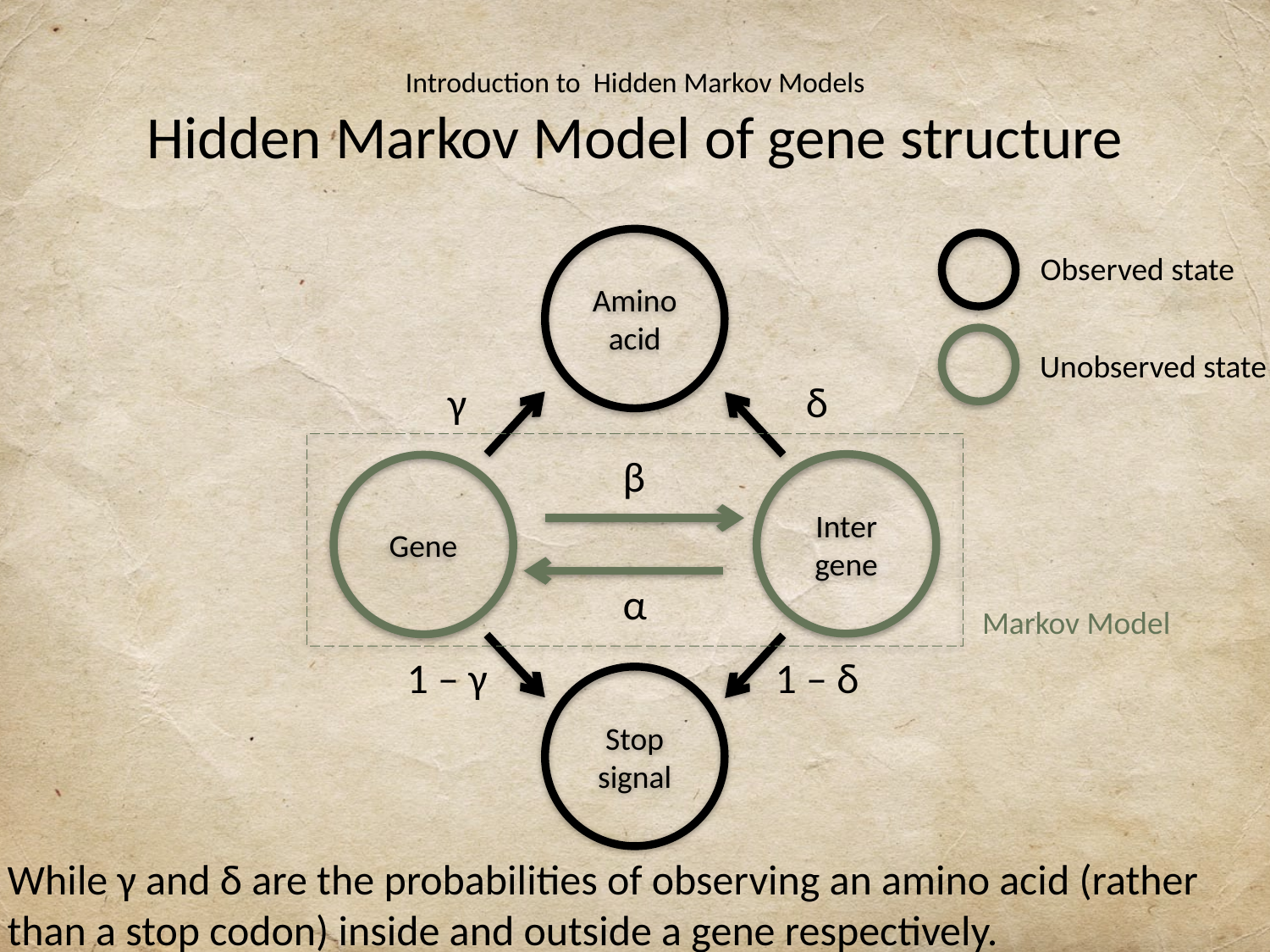

# Introduction to  Hidden Markov Models Hidden Markov Model of gene structure
Amino acid

Observed state

Unobserved state
δ
γ

β
Inter
gene
Gene
α
Markov Model
1 – δ
1 – γ
Stop signal
While γ and δ are the probabilities of observing an amino acid (rather than a stop codon) inside and outside a gene respectively.